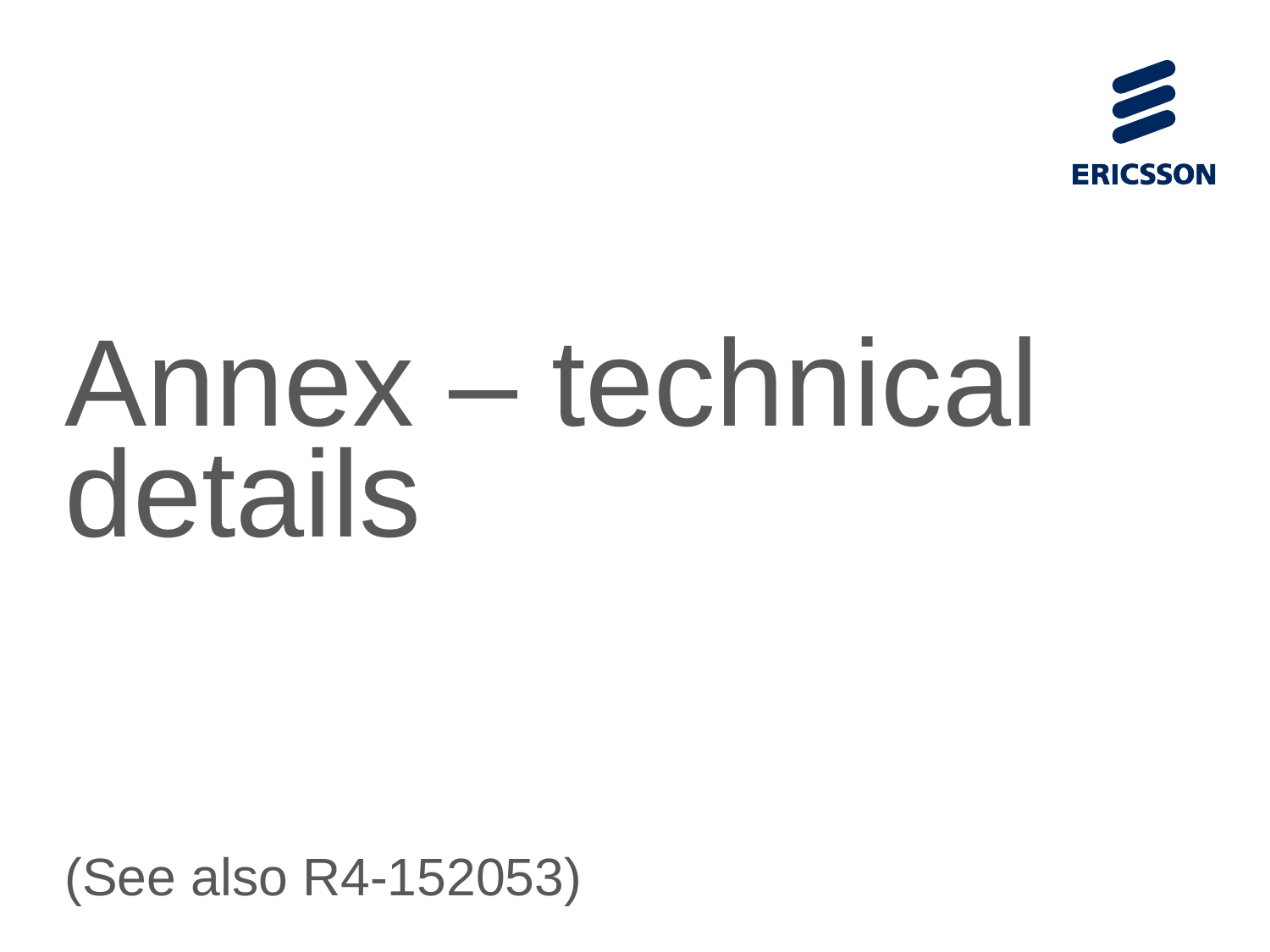

# Annex – technical details
(See also R4-152053)